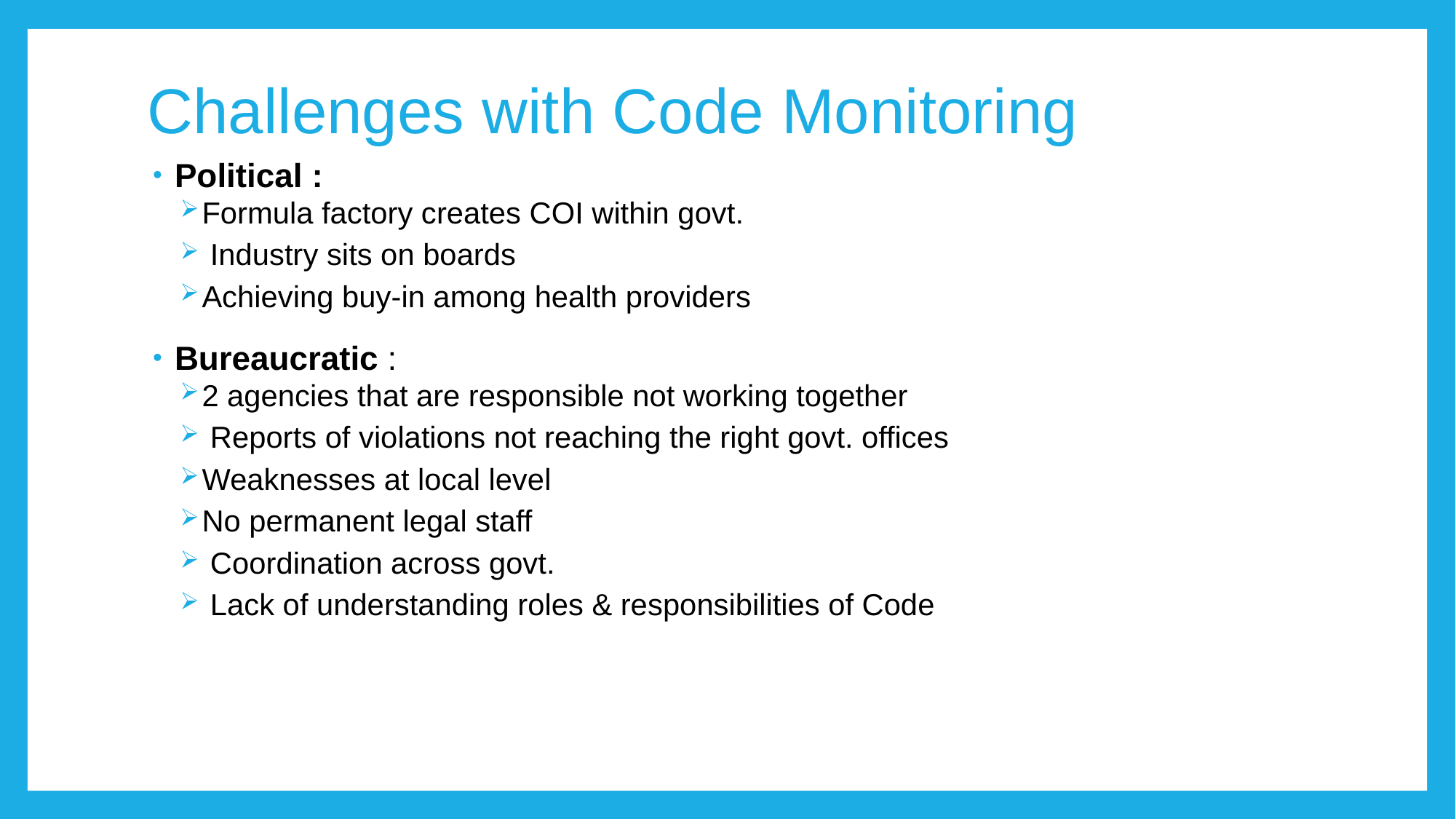

# Challenges with Code Monitoring
Political :
Formula factory creates COI within govt.
 Industry sits on boards
Achieving buy-in among health providers
Bureaucratic :
2 agencies that are responsible not working together
 Reports of violations not reaching the right govt. offices
Weaknesses at local level
No permanent legal staff
 Coordination across govt.
 Lack of understanding roles & responsibilities of Code